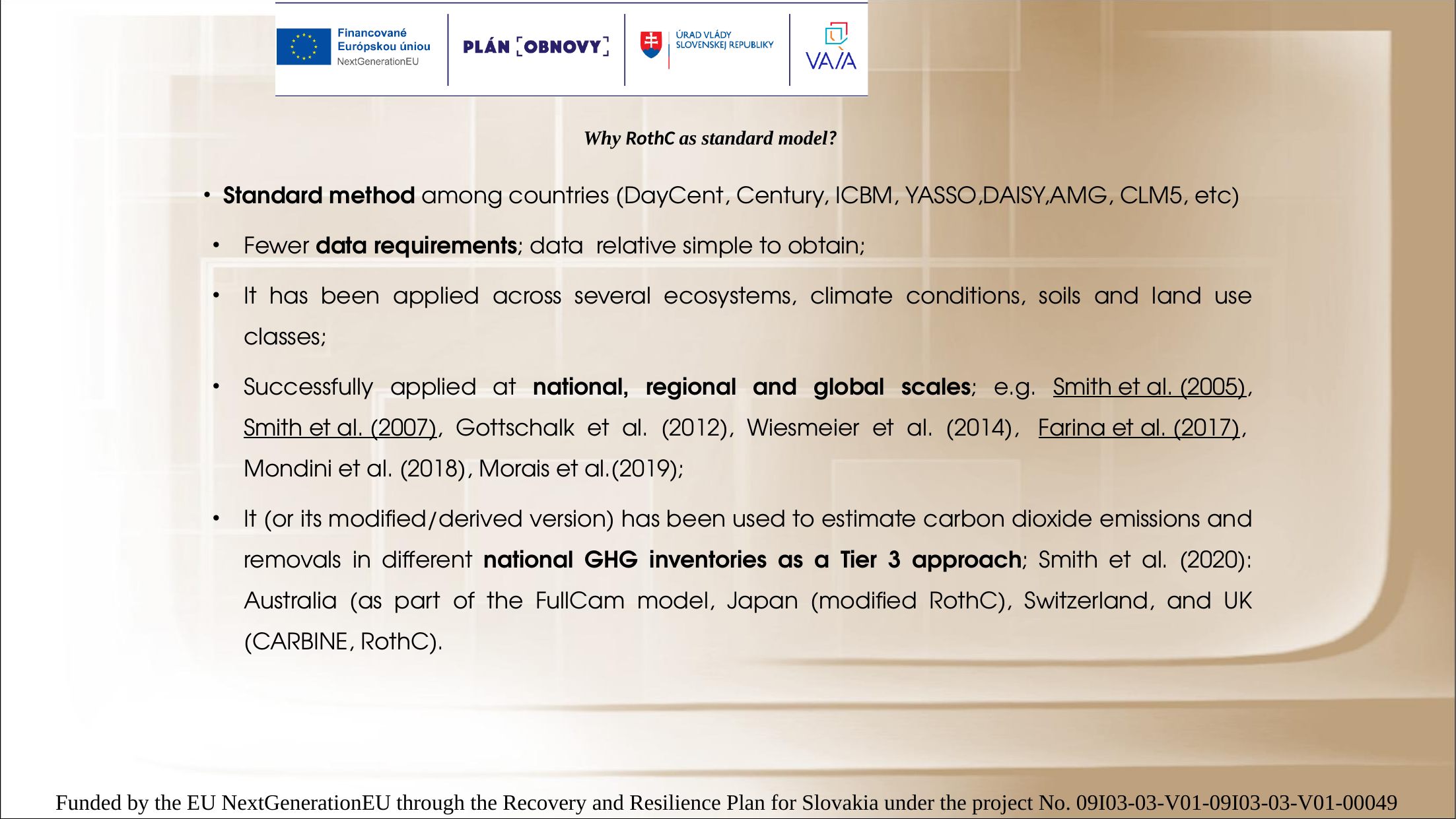

# Why RothC as standard model?
Standard method among countries (DayCent, Century, ICBM, YASSO,DAISY,AMG, CLM5, etc)
Fewer data requirements; data  relative simple to obtain;
It has been applied across several ecosystems, climate conditions, soils and land use classes;
Successfully applied at national, regional and global scales; e.g. Smith et al. (2005), Smith et al. (2007), Gottschalk et al. (2012), Wiesmeier et al. (2014),  Farina et al. (2017),  Mondini et al. (2018), Morais et al.(2019);
It (or its modified/derived version) has been used to estimate carbon dioxide emissions and removals in different national GHG inventories as a Tier 3 approach; Smith et al. (2020): Australia (as part of the FullCam model, Japan (modified RothC), Switzerland, and UK (CARBINE, RothC).